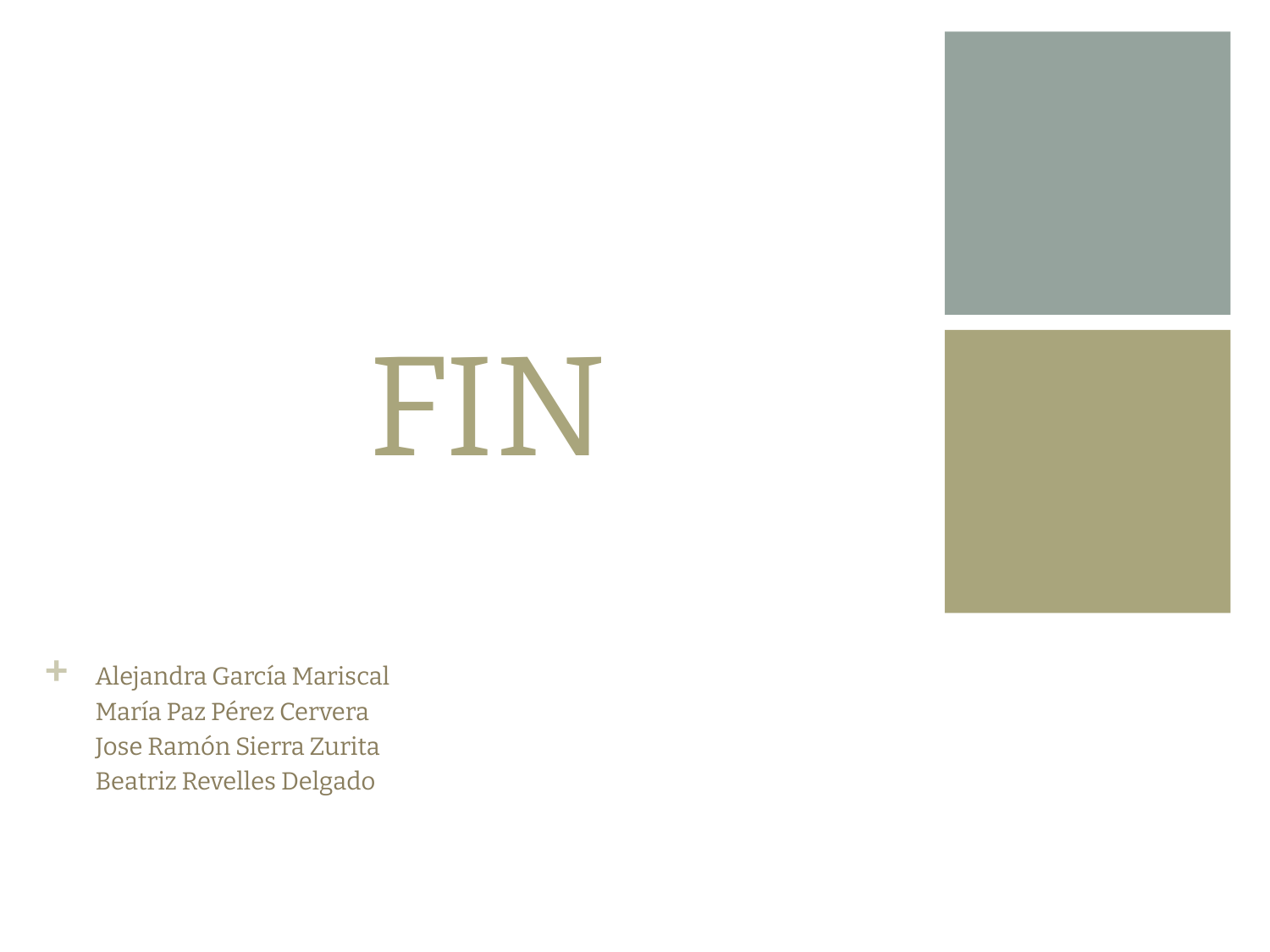

# FIN
Alejandra García Mariscal
María Paz Pérez Cervera
Jose Ramón Sierra Zurita
Beatriz Revelles Delgado